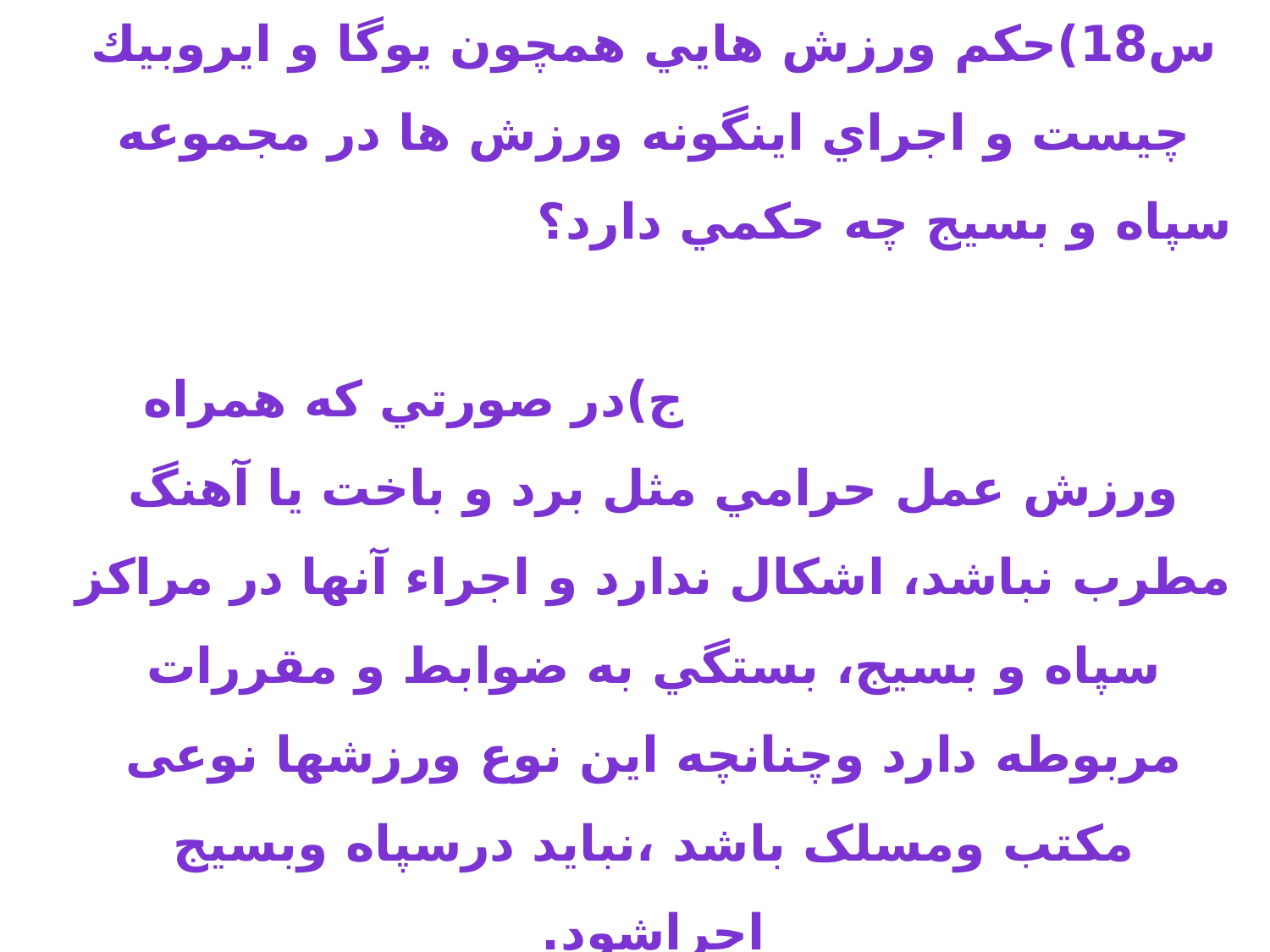

# س18)حكم ورزش هايي همچون يوگا و ايروبيك چيست و اجراي اينگونه ورزش ها در مجموعه سپاه و بسيج چه حكمي دارد؟                                                                                                                            ج)در صورتي كه همراه ورزش عمل حرامي مثل برد و باخت يا آهنگ مطرب نباشد، اشكال ندارد و اجراء آنها در مراكز سپاه و بسيج، بستگي به ضوابط و مقررات مربوطه دارد وچنانچه این نوع ورزشها نوعی مکتب ومسلک باشد ،نباید درسپاه وبسیج اجراشود.